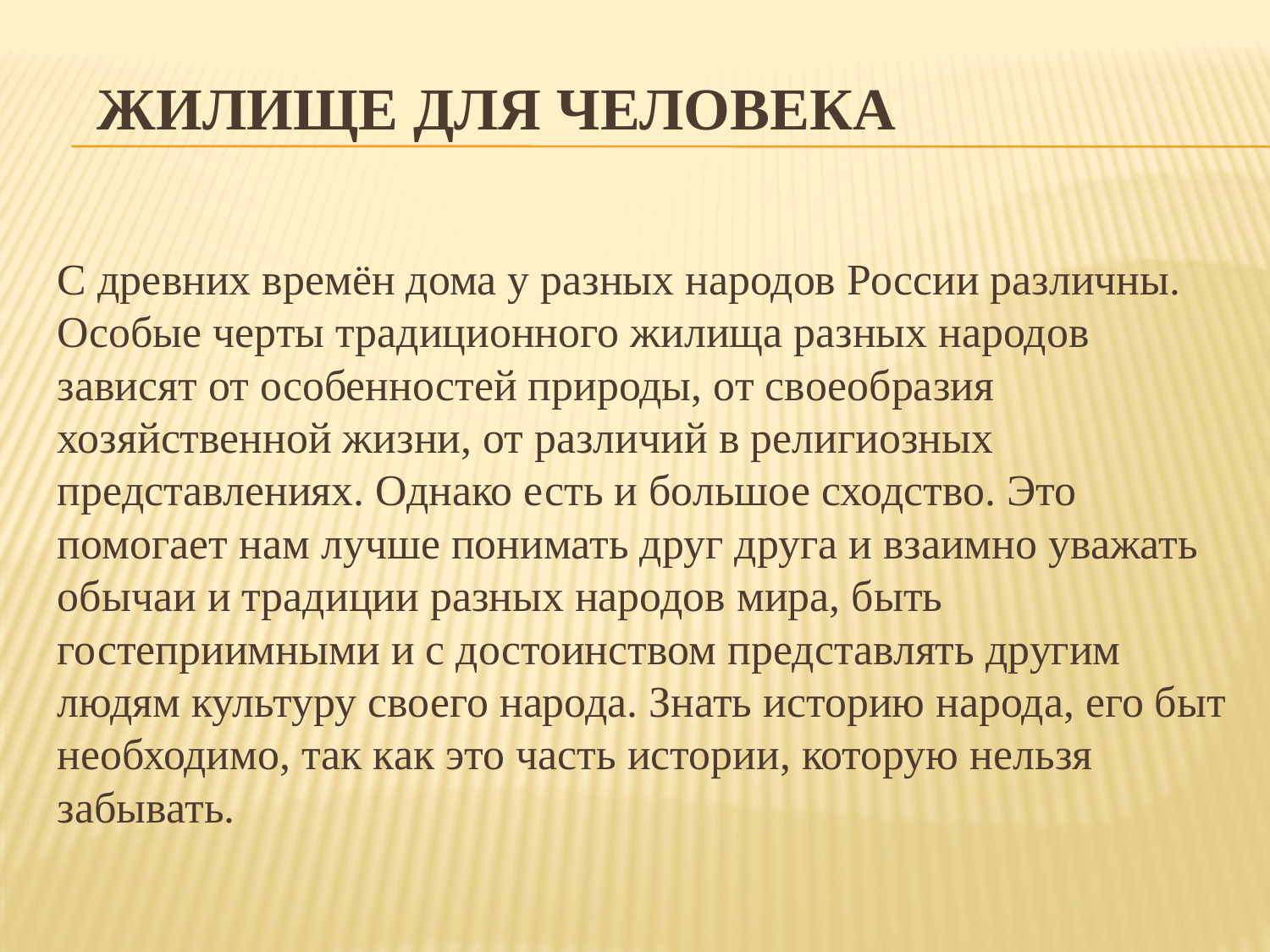

# ЖИЛИЩЕ ДЛЯ ЧЕЛОВЕКА

С древних времён дома у разных народов России различны. Особые черты традиционного жилища разных народов зависят от особенностей природы, от своеобразия хозяйственной жизни, от различий в религиозных представлениях. Однако есть и большое сходство. Это помогает нам лучше понимать друг друга и взаимно уважать обычаи и традиции разных народов мира, быть гостеприимными и с достоинством представлять другим людям культуру своего народа. Знать историю народа, его быт необходимо, так как это часть истории, которую нельзя забывать.